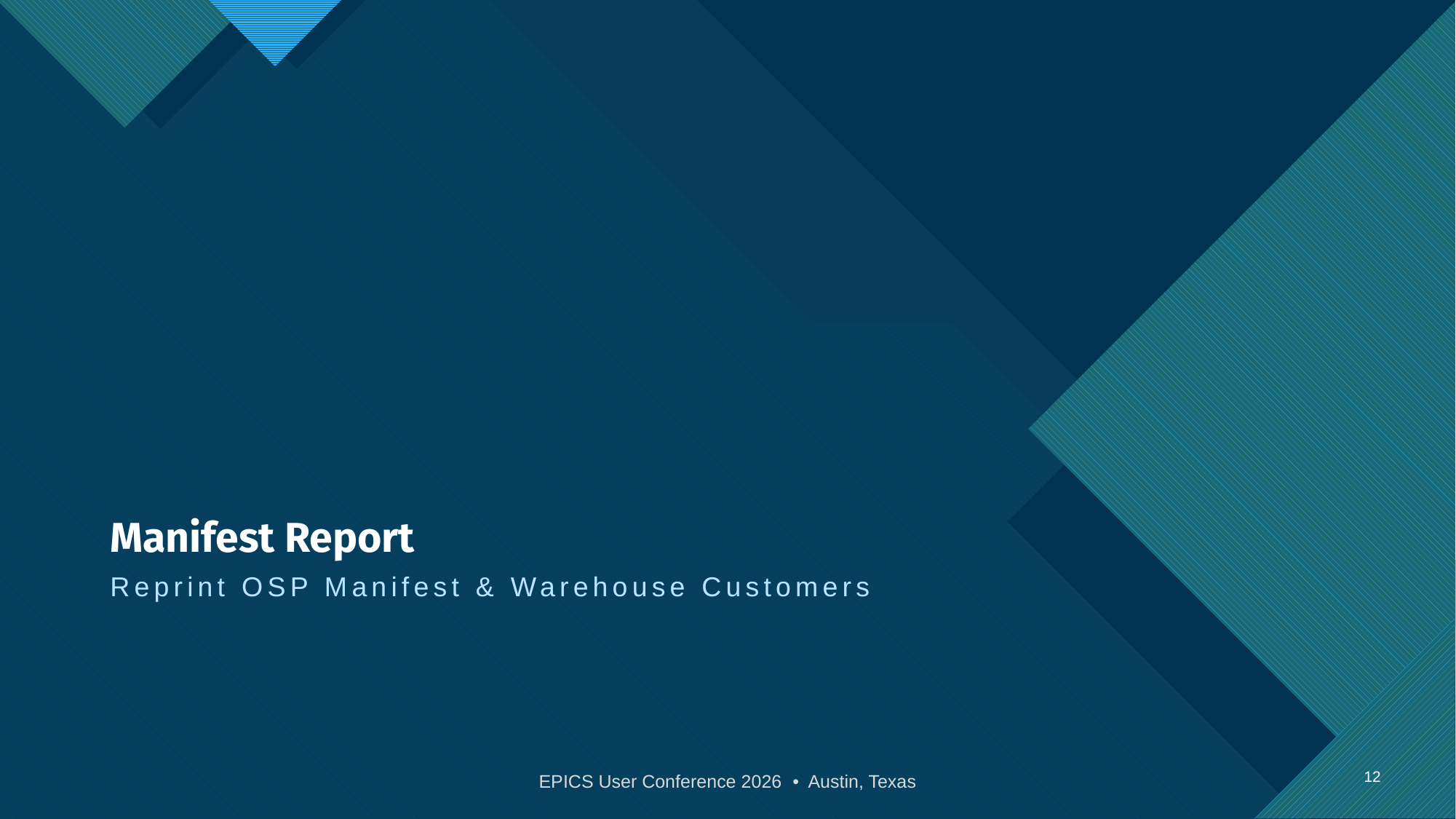

# Manifest Report
Reprint OSP Manifest & Warehouse Customers
12
EPICS User Conference 2026  •  Austin, Texas